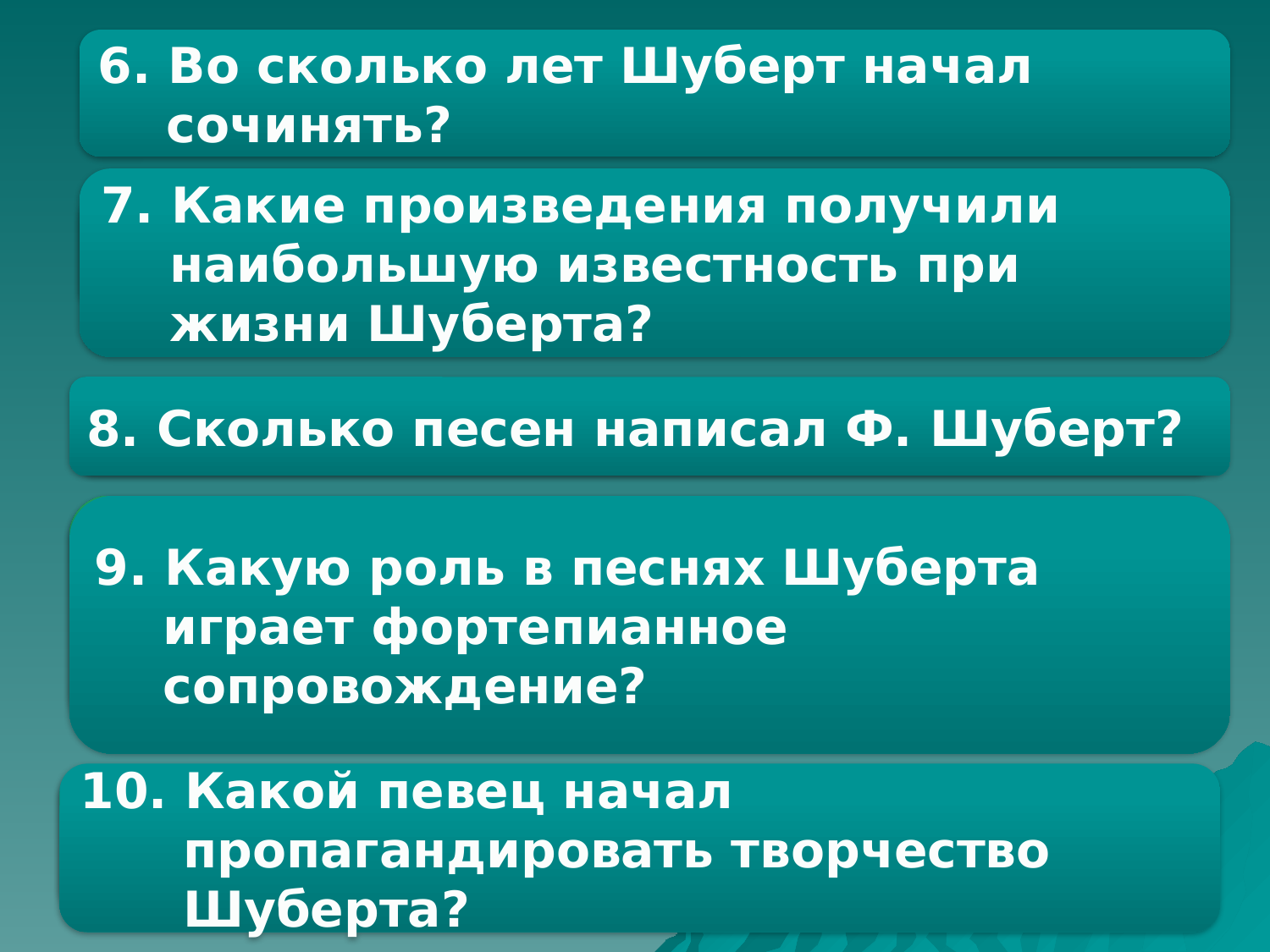

6. Во сколько лет Шуберт начал
    сочинять?
В возрасте тринадцати лет
7. Какие произведения получили
    наибольшую известность при
    жизни Шуберта?
Жанр песни
8. Сколько песен написал Ф. Шуберт?
Написал около 600 песен
Фортепианное сопровождение носит
изобразительный характер,
участвует в создании музыкального образа
9. Какую роль в песнях Шуберта
    играет фортепианное
    сопровождение?
10. Какой певец начал
      пропагандировать творчество
      Шуберта?
Песни исполнял певец Михаэль Фогль